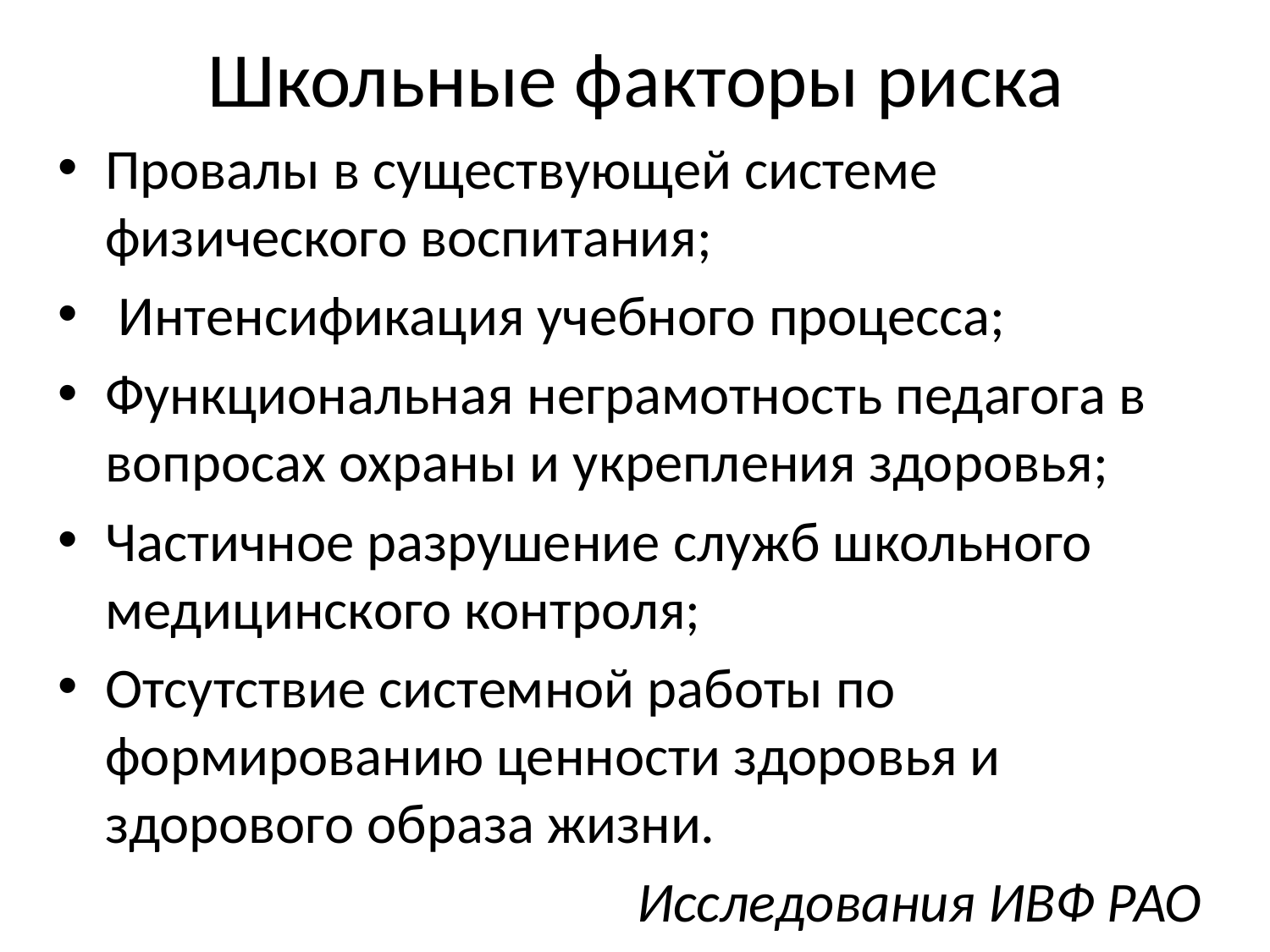

# Школьные факторы риска
Провалы в существующей системе физического воспитания;
 Интенсификация учебного процесса;
Функциональная неграмотность педагога в вопросах охраны и укрепления здоровья;
Частичное разрушение служб школьного медицинского контроля;
Отсутствие системной работы по формированию ценности здоровья и здорового образа жизни.
Исследования ИВФ РАО